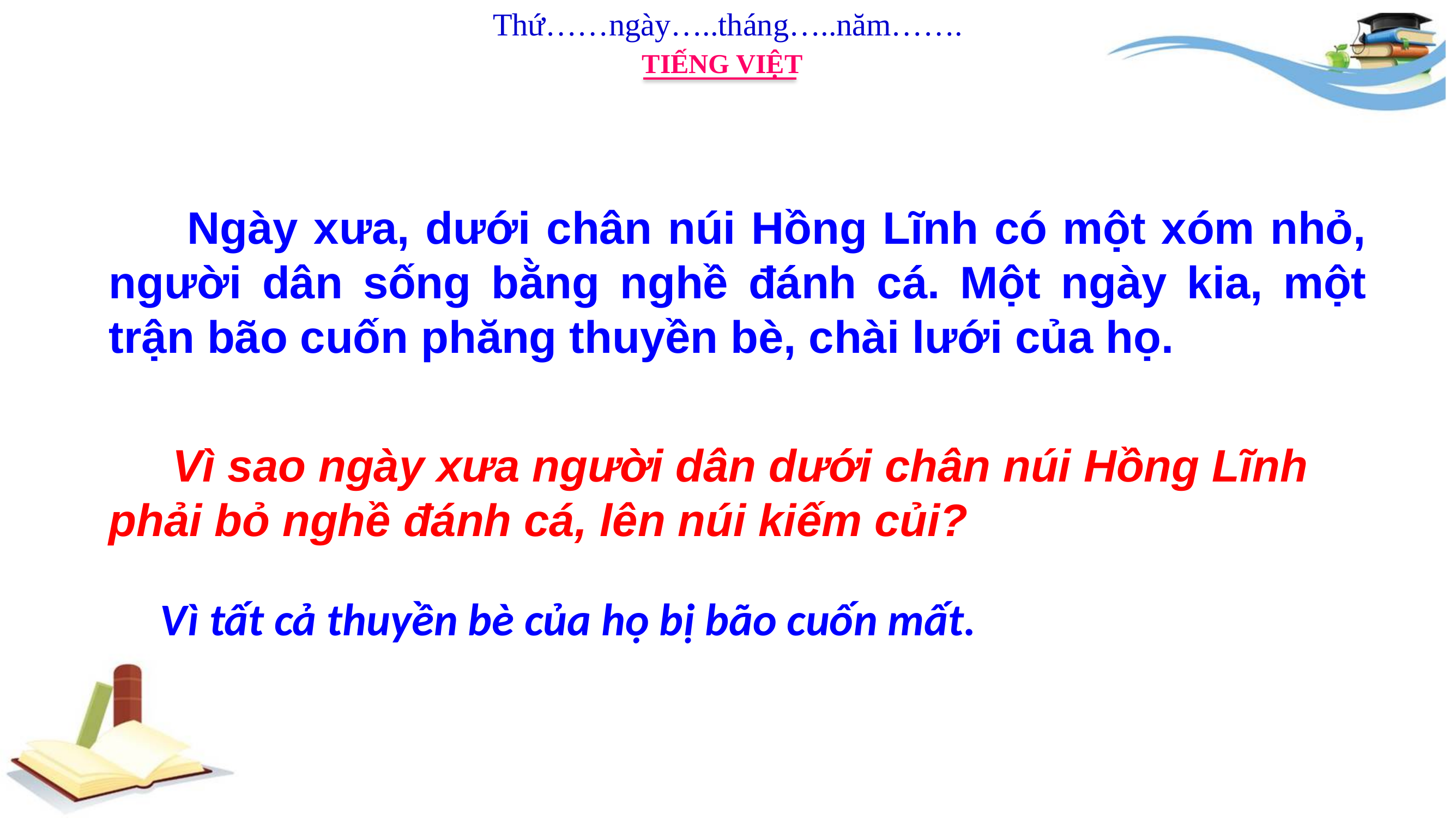

Thứ……ngày…..tháng…..năm…….
TIẾNG VIỆT
     Ngày xưa, dưới chân núi Hồng Lĩnh có một xóm nhỏ, người dân sống bằng nghề đánh cá. Một ngày kia, một trận bão cuốn phăng thuyền bè, chài lưới của họ.
     Vì sao ngày xưa người dân dưới chân núi Hồng Lĩnh phải bỏ nghề đánh cá, lên núi kiếm củi?
     Vì tất cả thuyền bè của họ bị bão cuốn mất.